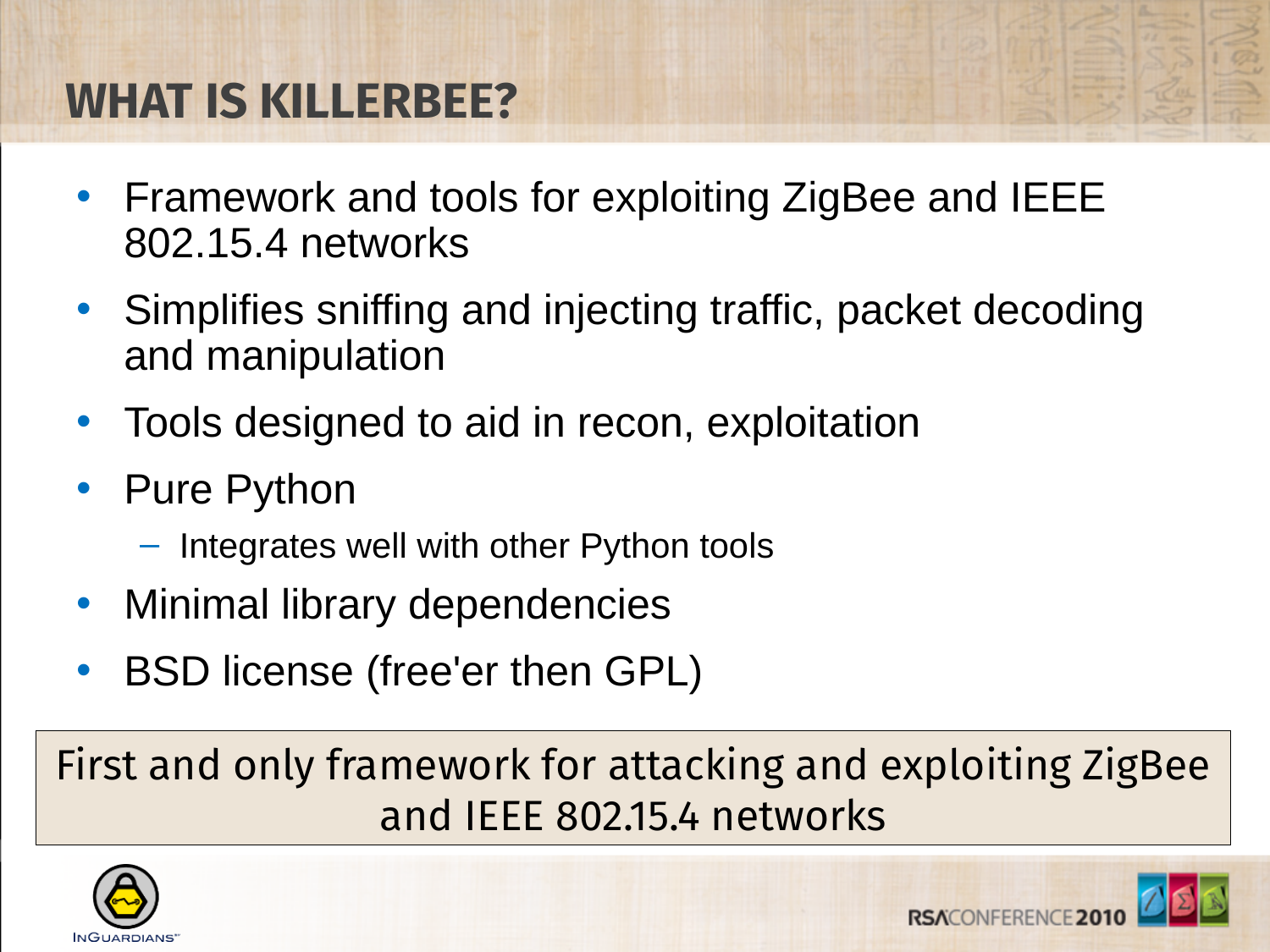

# What is KillerBee?
Framework and tools for exploiting ZigBee and IEEE 802.15.4 networks
Simplifies sniffing and injecting traffic, packet decoding and manipulation
Tools designed to aid in recon, exploitation
Pure Python
Integrates well with other Python tools
Minimal library dependencies
BSD license (free'er then GPL)
First and only framework for attacking and exploiting ZigBee and IEEE 802.15.4 networks